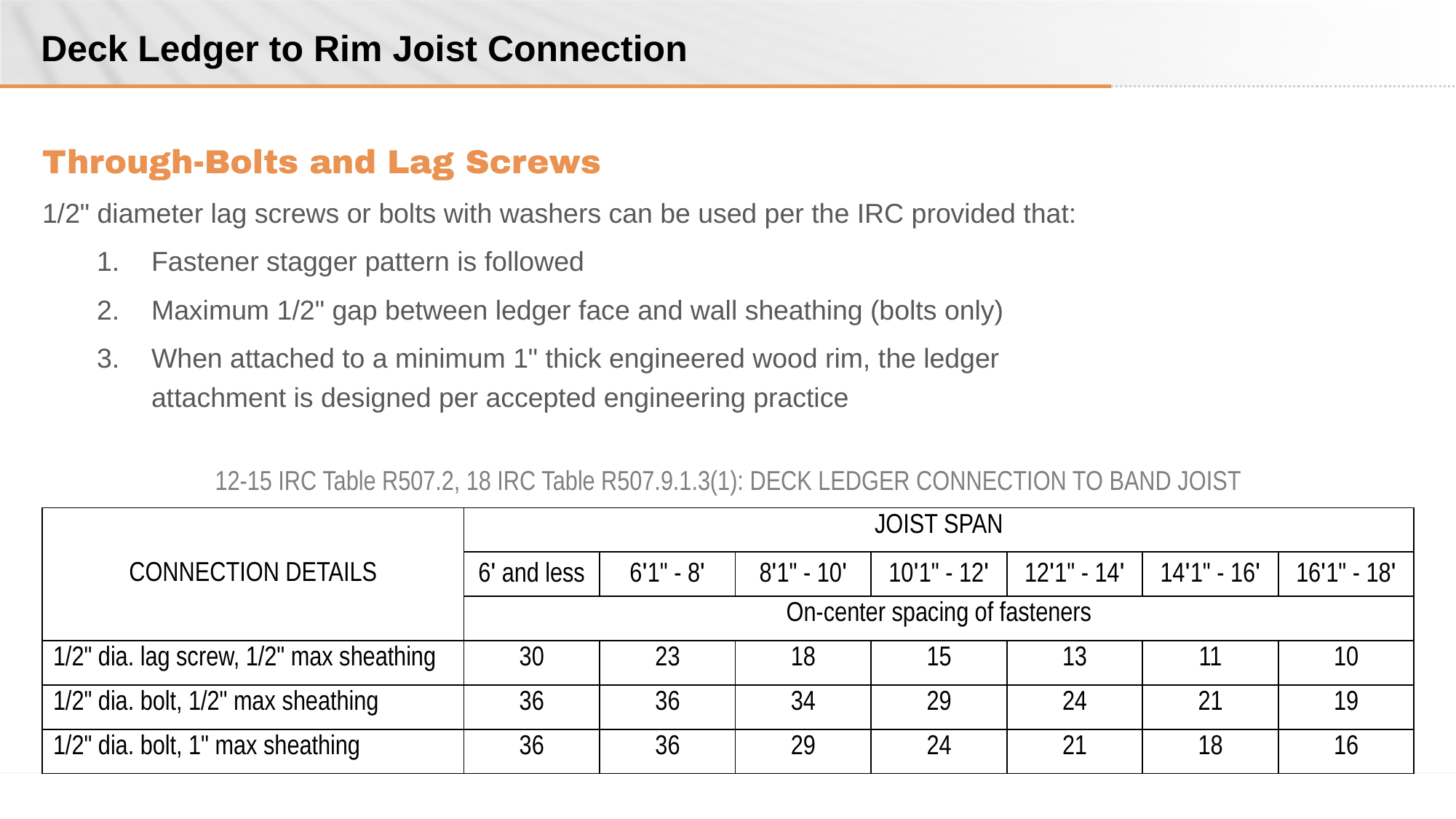

# Deck Ledger to Rim Joist Connection
Through-Bolts and Lag Screws
1/2" diameter lag screws or bolts with washers can be used per the IRC provided that:
Fastener stagger pattern is followed
Maximum 1/2" gap between ledger face and wall sheathing (bolts only)
When attached to a minimum 1" thick engineered wood rim, the ledger attachment is designed per accepted engineering practice
12-15 IRC Table R507.2, 18 IRC Table R507.9.1.3(1): DECK LEDGER CONNECTION TO BAND JOIST
| CONNECTION DETAILS | JOIST SPAN |  |  |  |  |  |  |
| --- | --- | --- | --- | --- | --- | --- | --- |
|  | 6' and less | 6'1" - 8' | 8'1" - 10' | 10'1" - 12' | 12'1" - 14' | 14'1" - 16' | 16'1" - 18' |
|  | On-center spacing of fasteners |  |  |  |  |  |  |
| 1/2" dia. lag screw, 1/2" max sheathing | 30 | 23 | 18 | 15 | 13 | 11 | 10 |
| 1/2" dia. bolt, 1/2" max sheathing | 36 | 36 | 34 | 29 | 24 | 21 | 19 |
| 1/2" dia. bolt, 1" max sheathing | 36 | 36 | 29 | 24 | 21 | 18 | 16 |